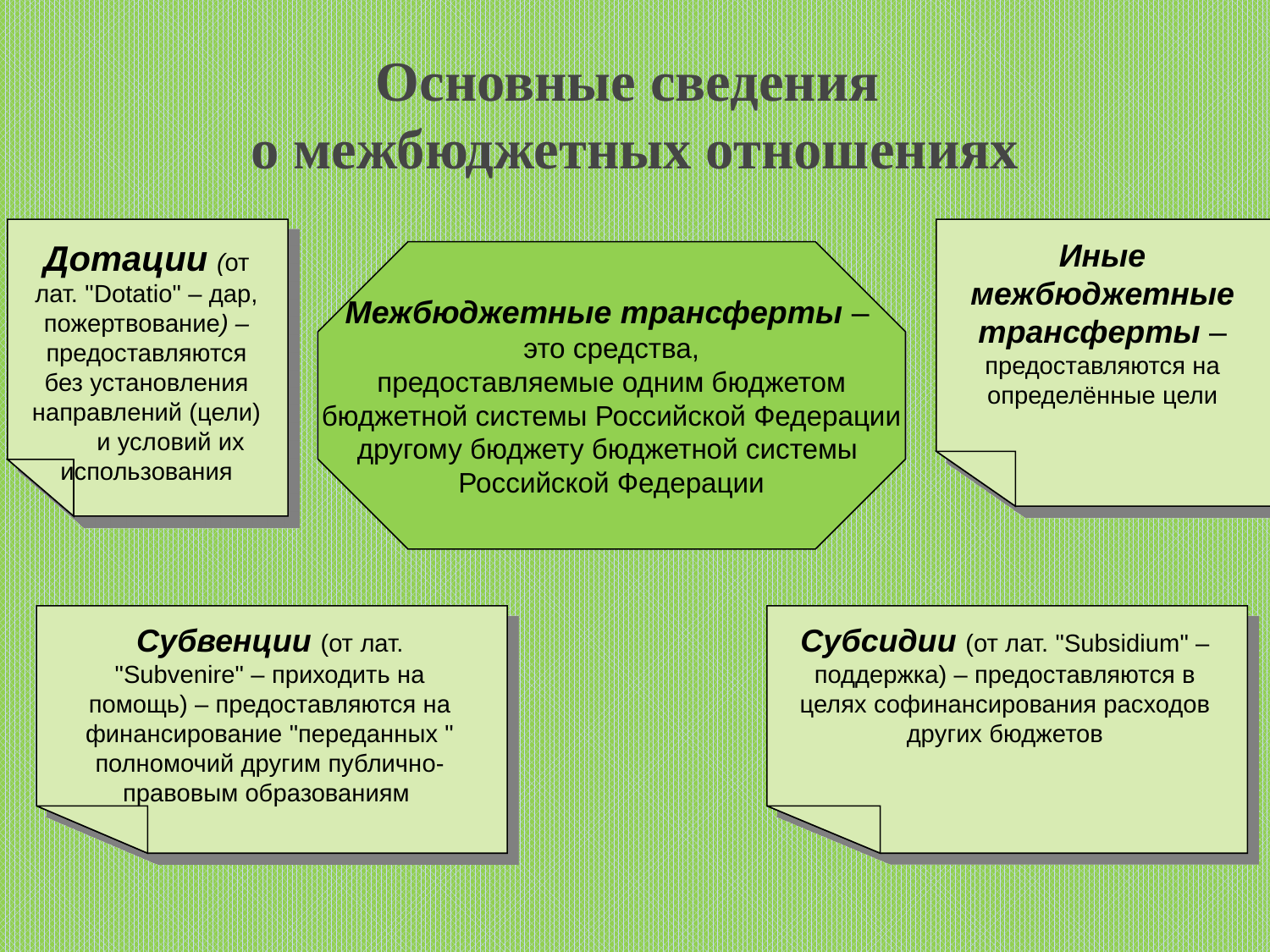

Основные сведения
о межбюджетных отношениях
Дотации (от лат. "Dotatio" – дар, пожертвование) – предоставляются без установления направлений (цели)          и условий их   использования
Иные межбюджетные трансферты – предоставляются на определённые цели
Межбюджетные трансферты –
это средства,
предоставляемые одним бюджетом
бюджетной системы Российской Федерации
другому бюджету бюджетной системы
Российской Федерации
Субвенции (от лат. "Subvenire" – приходить на помощь) – предоставляются на финансирование "переданных " полномочий другим публично-правовым образованиям
Субсидии (от лат. "Subsidium" – поддержка) – предоставляются в целях софинансирования расходов других бюджетов